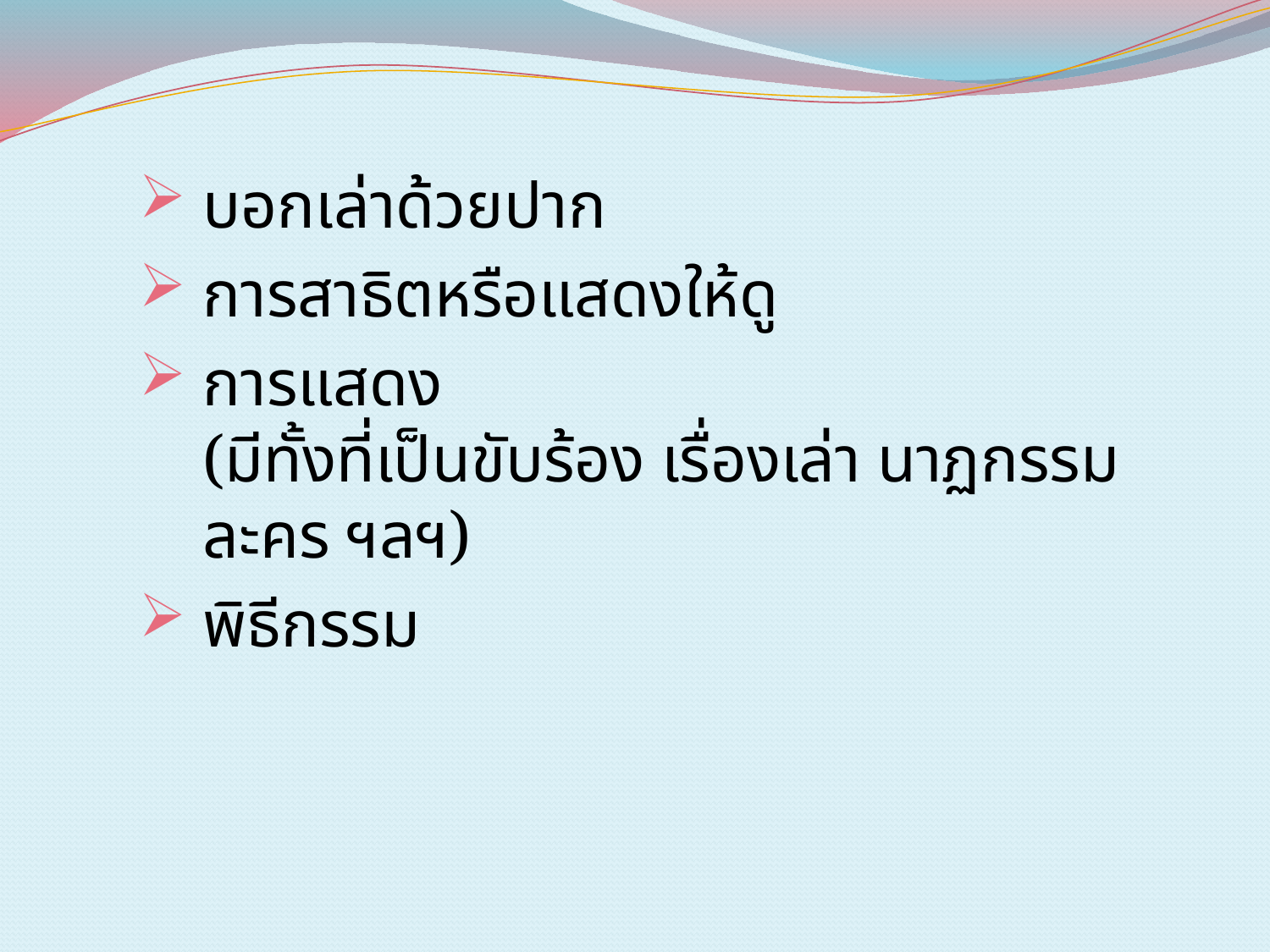

บอกเล่าด้วยปาก
การสาธิตหรือแสดงให้ดู
การแสดง
	(มีทั้งที่เป็นขับร้อง เรื่องเล่า นาฏกรรม ละคร ฯลฯ)
พิธีกรรม